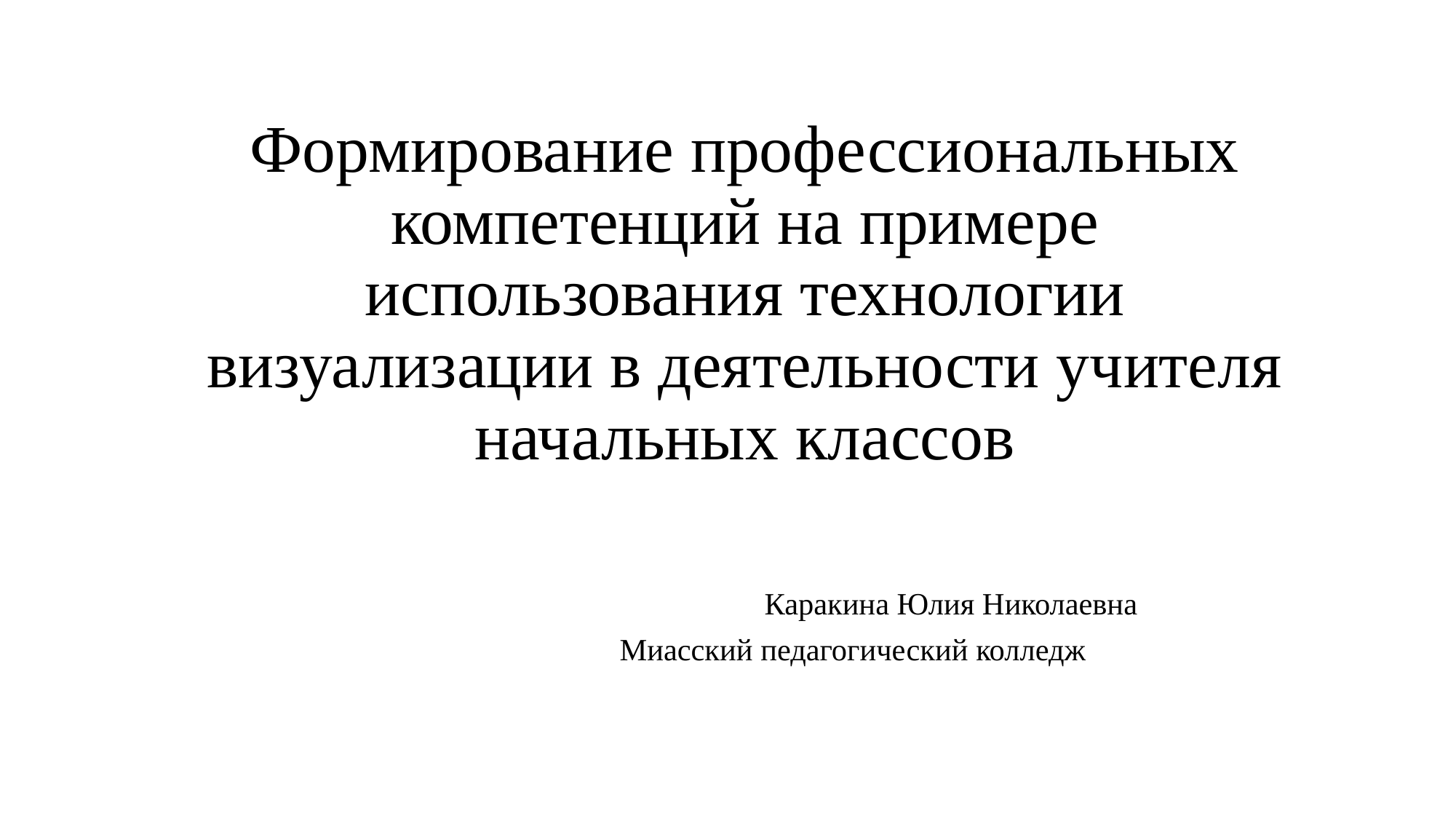

# Формирование профессиональных компетенций на примере использования технологии визуализации в деятельности учителя начальных классов
                                                                    Каракина Юлия Николаевна
                                                     Миасский педагогический колледж